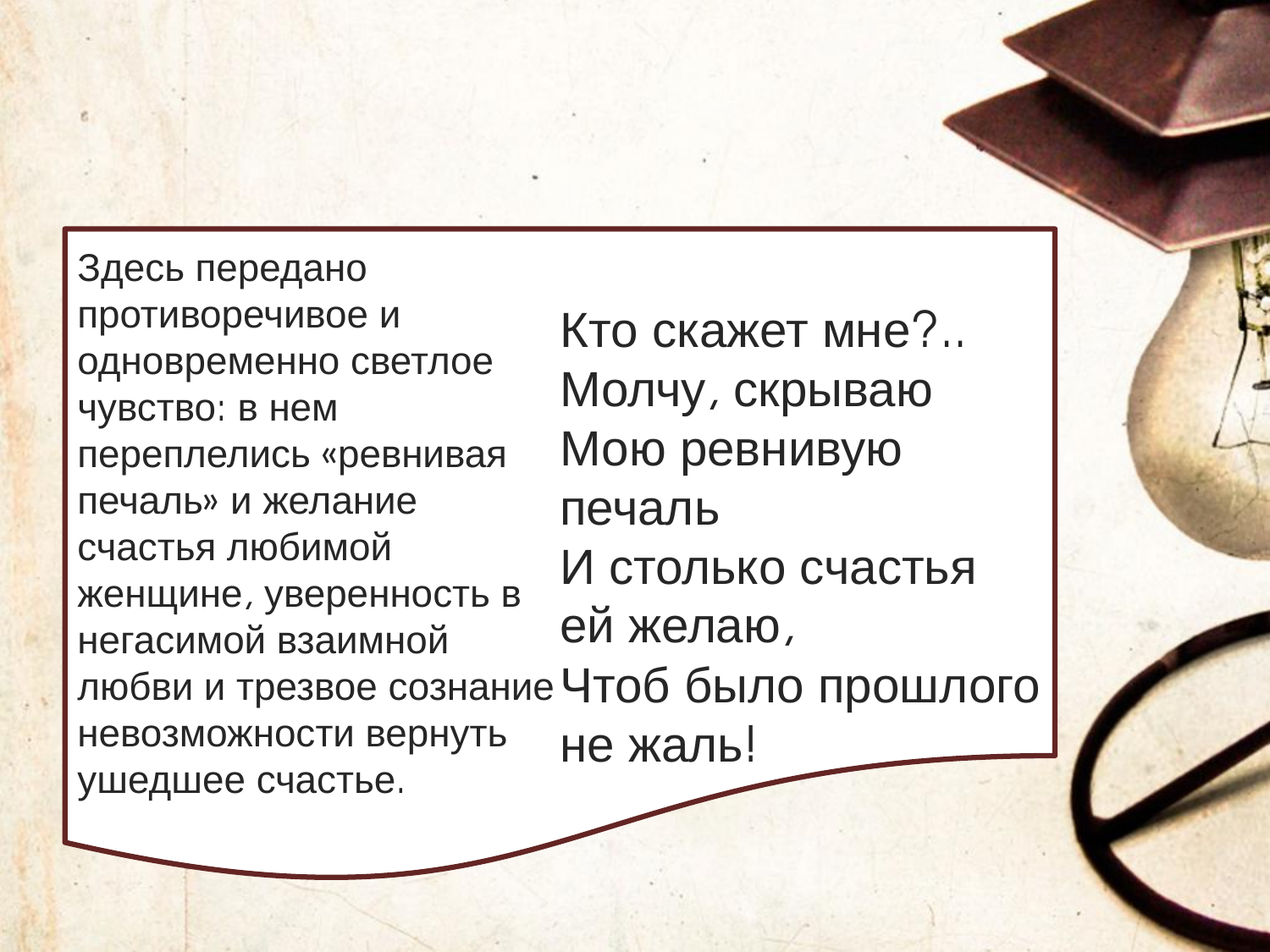

Здесь передано противоречивое и одновременно светлое чувство: в нем переплелись «ревнивая печаль» и желание счастья любимой женщине, уверенность в негасимой взаимной любви и трезвое сознание невозможности вернуть ушедшее счастье.

Кто скажет мне?.. Молчу, скрываю
Мою ревнивую печаль
И столько счастья ей желаю,
Чтоб было прошлого не жаль!